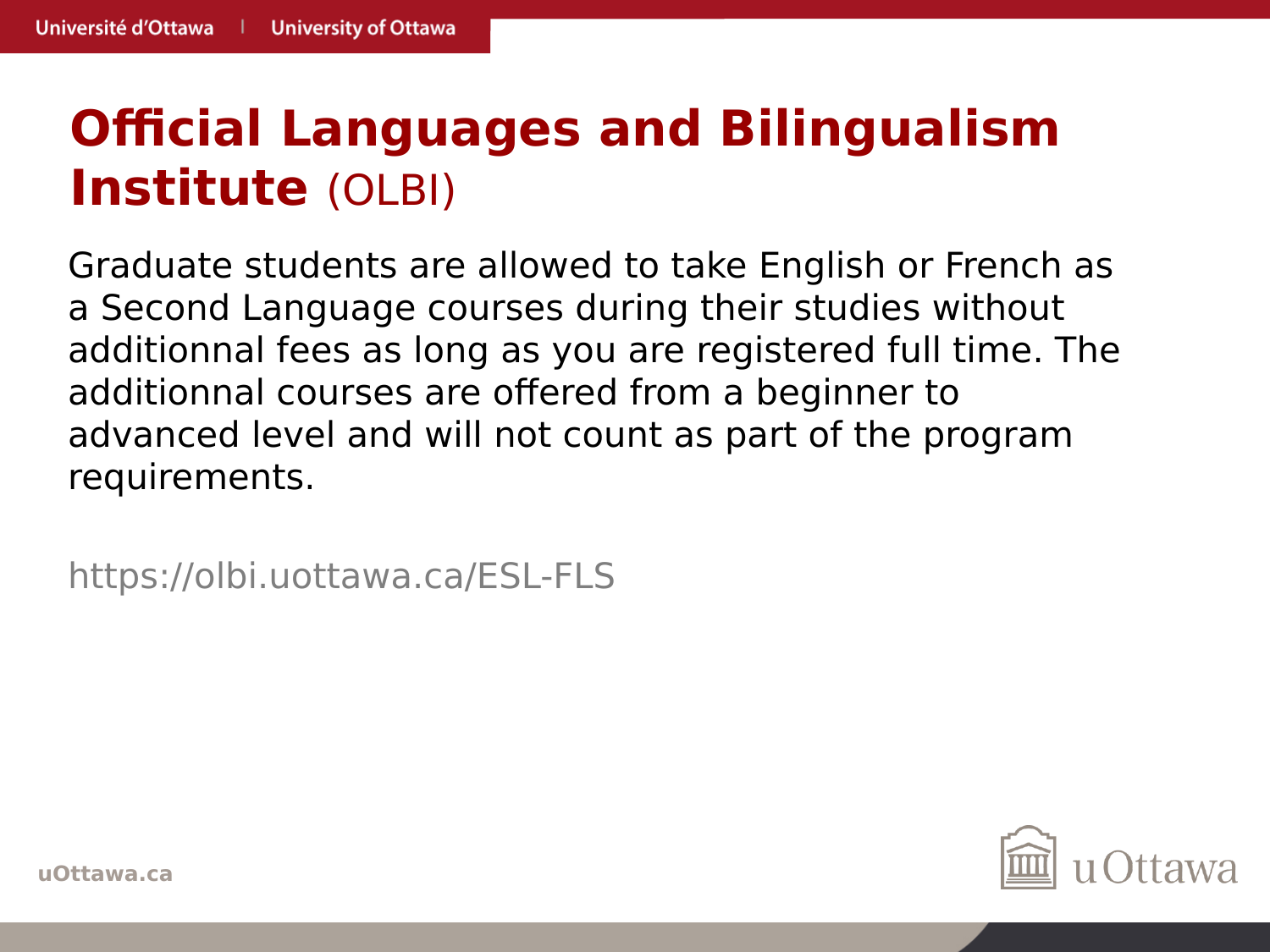

# Official Languages and Bilingualism Institute (OLBI)
Graduate students are allowed to take English or French as a Second Language courses during their studies without additionnal fees as long as you are registered full time. The additionnal courses are offered from a beginner to advanced level and will not count as part of the program requirements.

https://olbi.uottawa.ca/ESL-FLS